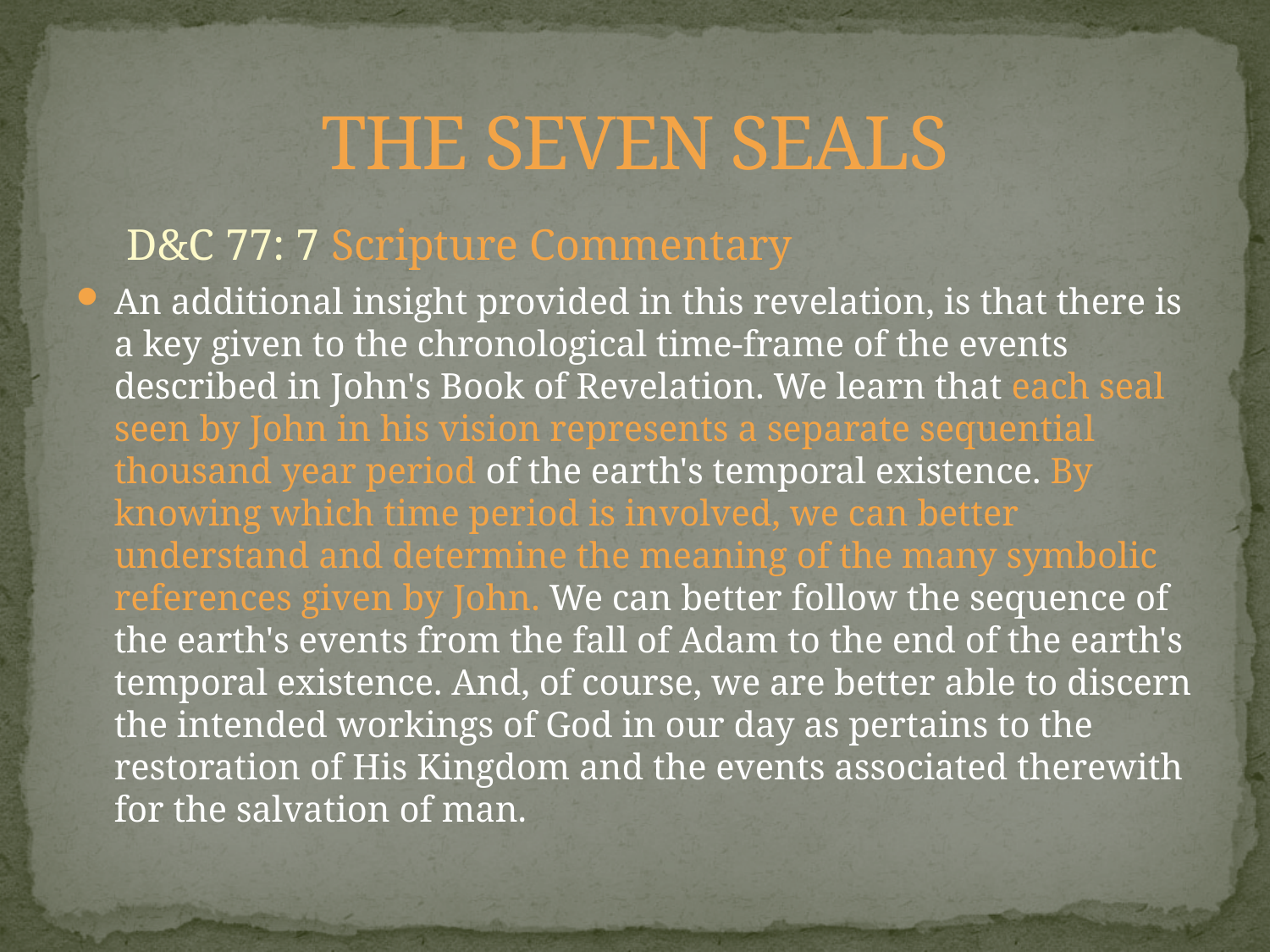

# THE SEVEN SEALS
D&C 77: 7 Scripture Commentary
An additional insight provided in this revelation, is that there is a key given to the chronological time‑frame of the events described in John's Book of Revelation. We learn that each seal seen by John in his vision represents a separate sequential thousand year period of the earth's temporal existence. By knowing which time period is involved, we can better understand and determine the meaning of the many symbolic references given by John. We can better follow the sequence of the earth's events from the fall of Adam to the end of the earth's temporal existence. And, of course, we are better able to discern the intended workings of God in our day as pertains to the restoration of His Kingdom and the events associated therewith for the salvation of man.